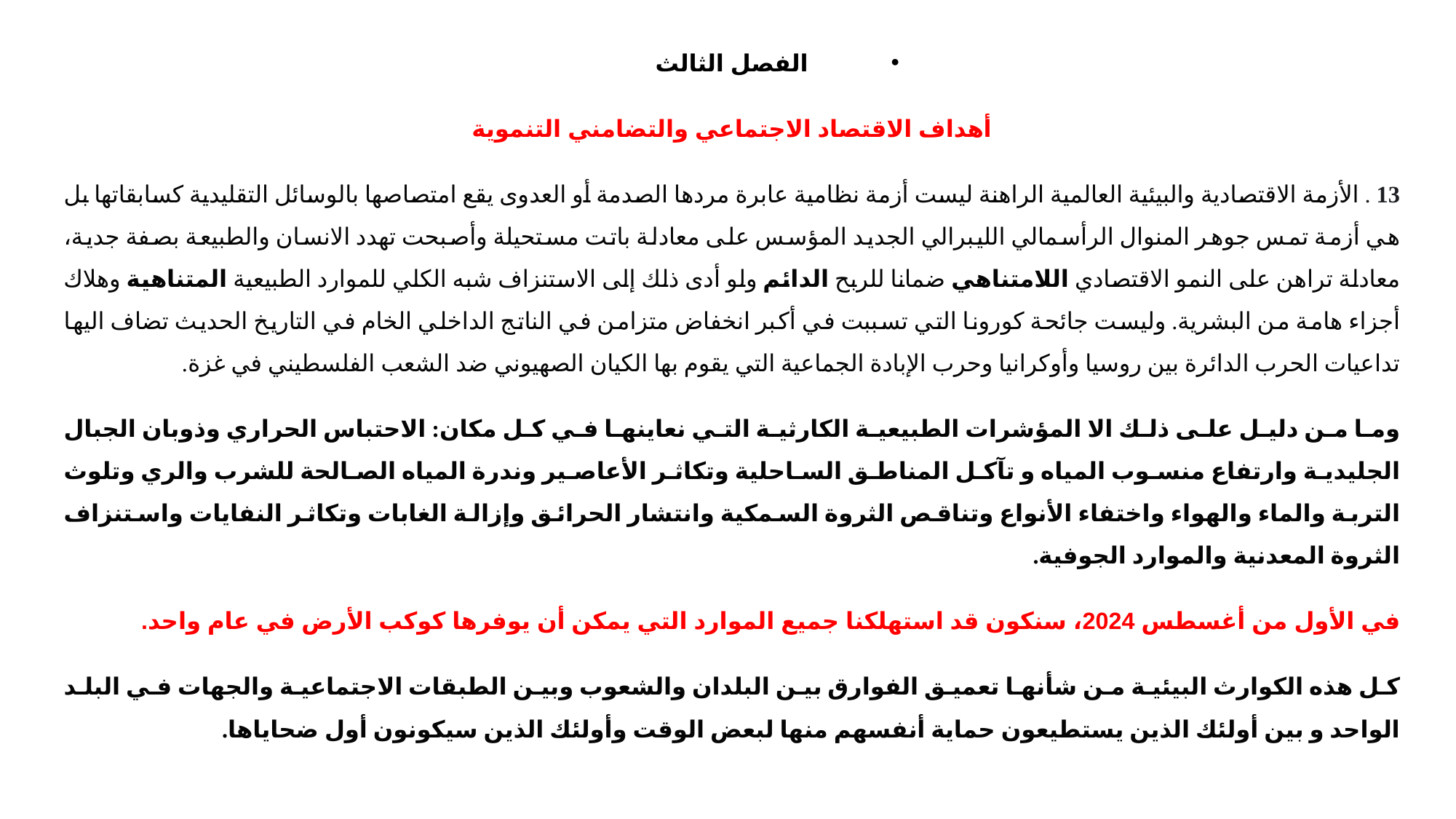

الفصل الثالث
أهداف الاقتصاد الاجتماعي والتضامني التنموية
13 . الأزمة الاقتصادية والبيئية العالمية الراهنة ليست أزمة نظامية عابرة مردها الصدمة أو العدوى يقع امتصاصها بالوسائل التقليدية كسابقاتها بل هي أزمة تمس جوهر المنوال الرأسمالي الليبرالي الجديد المؤسس على معادلة باتت مستحيلة وأصبحت تهدد الانسان والطبيعة بصفة جدية، معادلة تراهن على النمو الاقتصادي اللامتناهي ضمانا للربح الدائم ولو أدى ذلك إلى الاستنزاف شبه الكلي للموارد الطبيعية المتناهية وهلاك أجزاء هامة من البشرية. وليست جائحة كورونا التي تسببت في أكبر انخفاض متزامن في الناتج الداخلي الخام في التاريخ الحديث تضاف اليها تداعيات الحرب الدائرة بين روسيا وأوكرانيا وحرب الإبادة الجماعية التي يقوم بها الكيان الصهيوني ضد الشعب الفلسطيني في غزة.
وما من دليل على ذلك الا المؤشرات الطبيعية الكارثية التي نعاينها في كل مكان: الاحتباس الحراري وذوبان الجبال الجليدية وارتفاع منسوب المياه و تآكل المناطق الساحلية وتكاثر الأعاصير وندرة المياه الصالحة للشرب والري وتلوث التربة والماء والهواء واختفاء الأنواع وتناقص الثروة السمكية وانتشار الحرائق وإزالة الغابات وتكاثر النفايات واستنزاف الثروة المعدنية والموارد الجوفية.
في الأول من أغسطس 2024، سنكون قد استهلكنا جميع الموارد التي يمكن أن يوفرها كوكب الأرض في عام واحد.
كل هذه الكوارث البيئية من شأنها تعميق الفوارق بين البلدان والشعوب وبين الطبقات الاجتماعية والجهات في البلد الواحد و بين أولئك الذين يستطيعون حماية أنفسهم منها لبعض الوقت وأولئك الذين سيكونون أول ضحاياها.